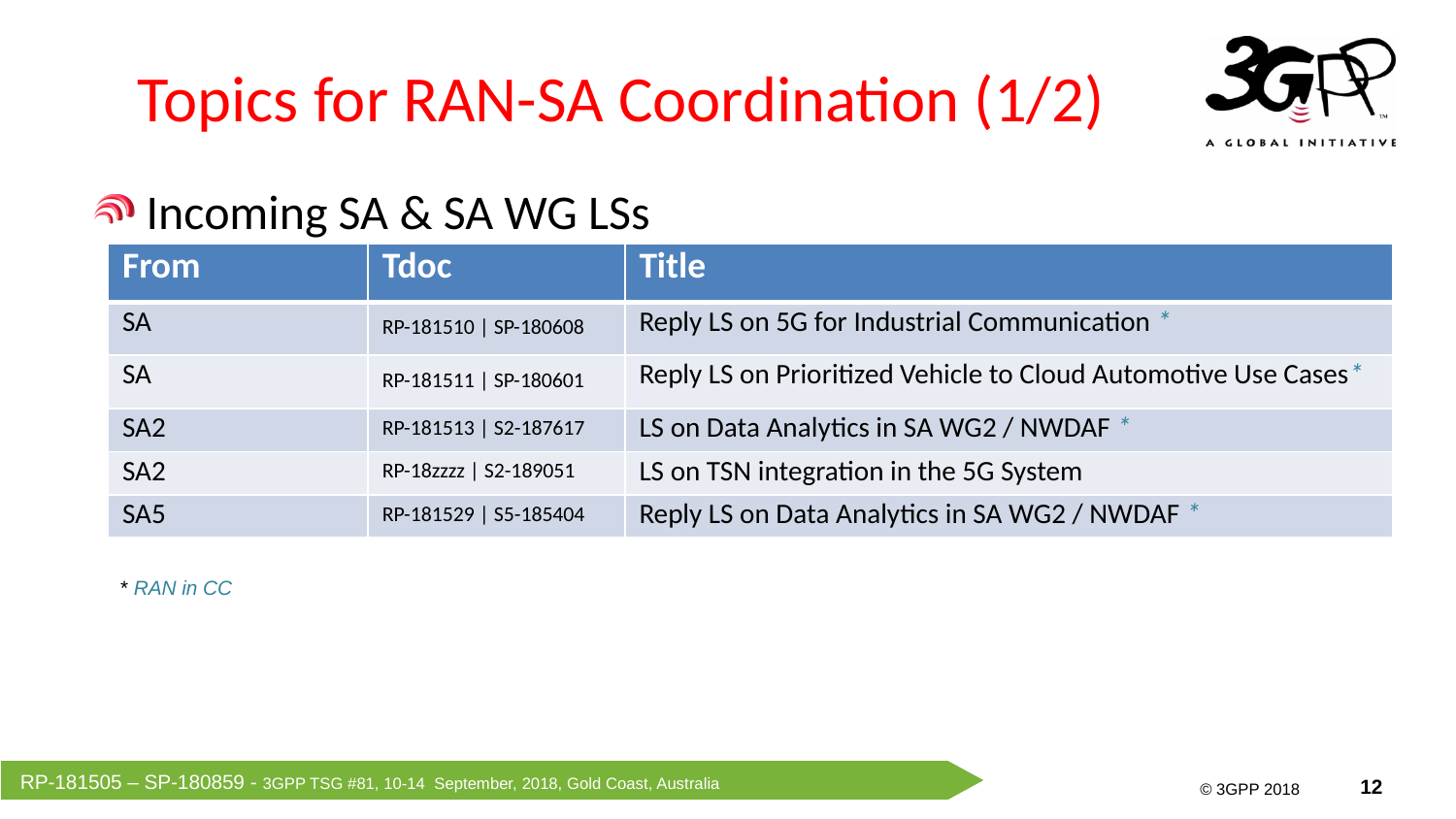

# Topics for RAN-SA Coordination (1/2)
Incoming SA & SA WG LSs

| From | Tdoc | Title |
| --- | --- | --- |
| SA | RP-181510 | SP-180608 | Reply LS on 5G for Industrial Communication \* |
| SA | RP-181511 | SP-180601 | Reply LS on Prioritized Vehicle to Cloud Automotive Use Cases\* |
| SA2 | RP-181513 | S2-187617 | LS on Data Analytics in SA WG2 / NWDAF \* |
| SA2 | RP-18zzzz | S2-189051 | LS on TSN integration in the 5G System |
| SA5 | RP-181529 | S5-185404 | Reply LS on Data Analytics in SA WG2 / NWDAF \* |
* RAN in CC